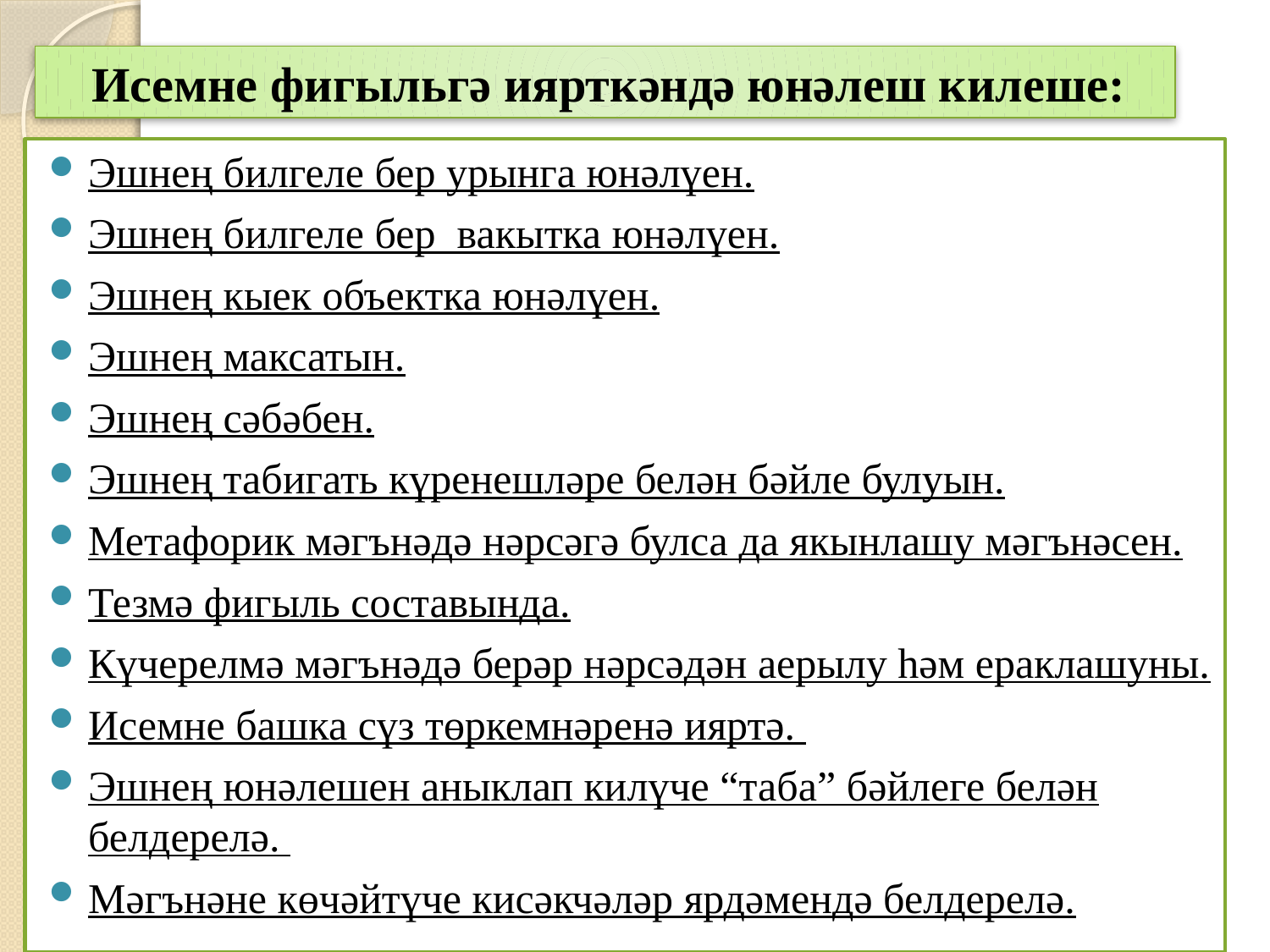

#
Исемне фигыльгә иярткәндә юнәлеш килеше:
Эшнең билгеле бер урынга юнәлүен.
Эшнең билгеле бер  вакытка юнәлүен.
Эшнең кыек объектка юнәлүен.
Эшнең максатын.
Эшнең сәбәбен.
Эшнең табигать күренешләре белән бәйле булуын.
Метафорик мәгънәдә нәрсәгә булса да якынлашу мәгънәсен.
Тезмә фигыль составында.
Күчерелмә мәгънәдә берәр нәрсәдән аерылу һәм ераклашуны.
Исемне башка сүз төркемнәренә ияртә.
Эшнең юнәлешен аныклап килүче “таба” бәйлеге белән белдерелә.
Мәгънәне көчәйтүче кисәкчәләр ярдәмендә белдерелә.